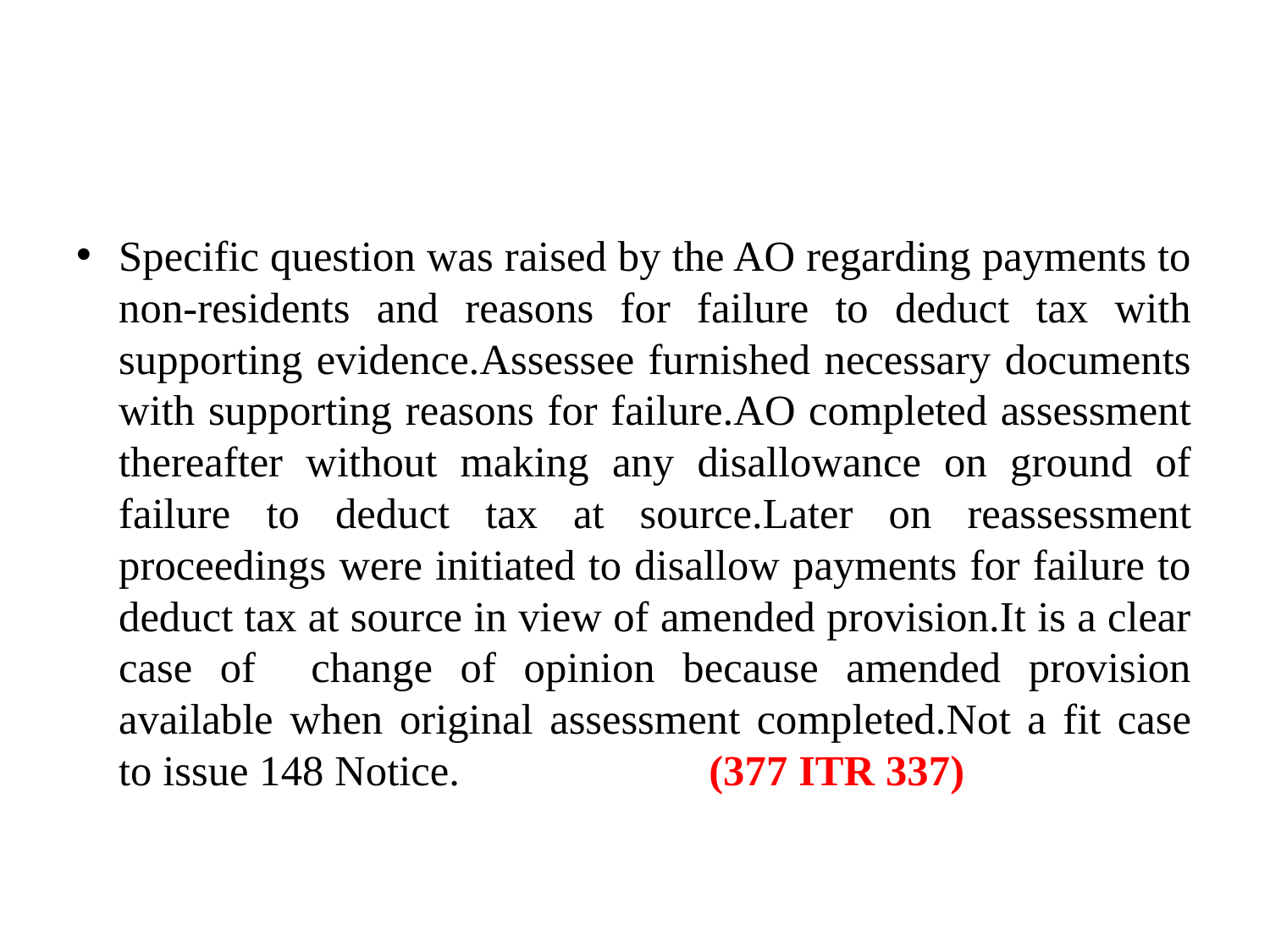

#
Specific question was raised by the AO regarding payments to non-residents and reasons for failure to deduct tax with supporting evidence.Assessee furnished necessary documents with supporting reasons for failure.AO completed assessment thereafter without making any disallowance on ground of failure to deduct tax at source.Later on reassessment proceedings were initiated to disallow payments for failure to deduct tax at source in view of amended provision.It is a clear case of  change of opinion because amended provision available when original assessment completed.Not a fit case to issue 148 Notice.                       (377 ITR 337)